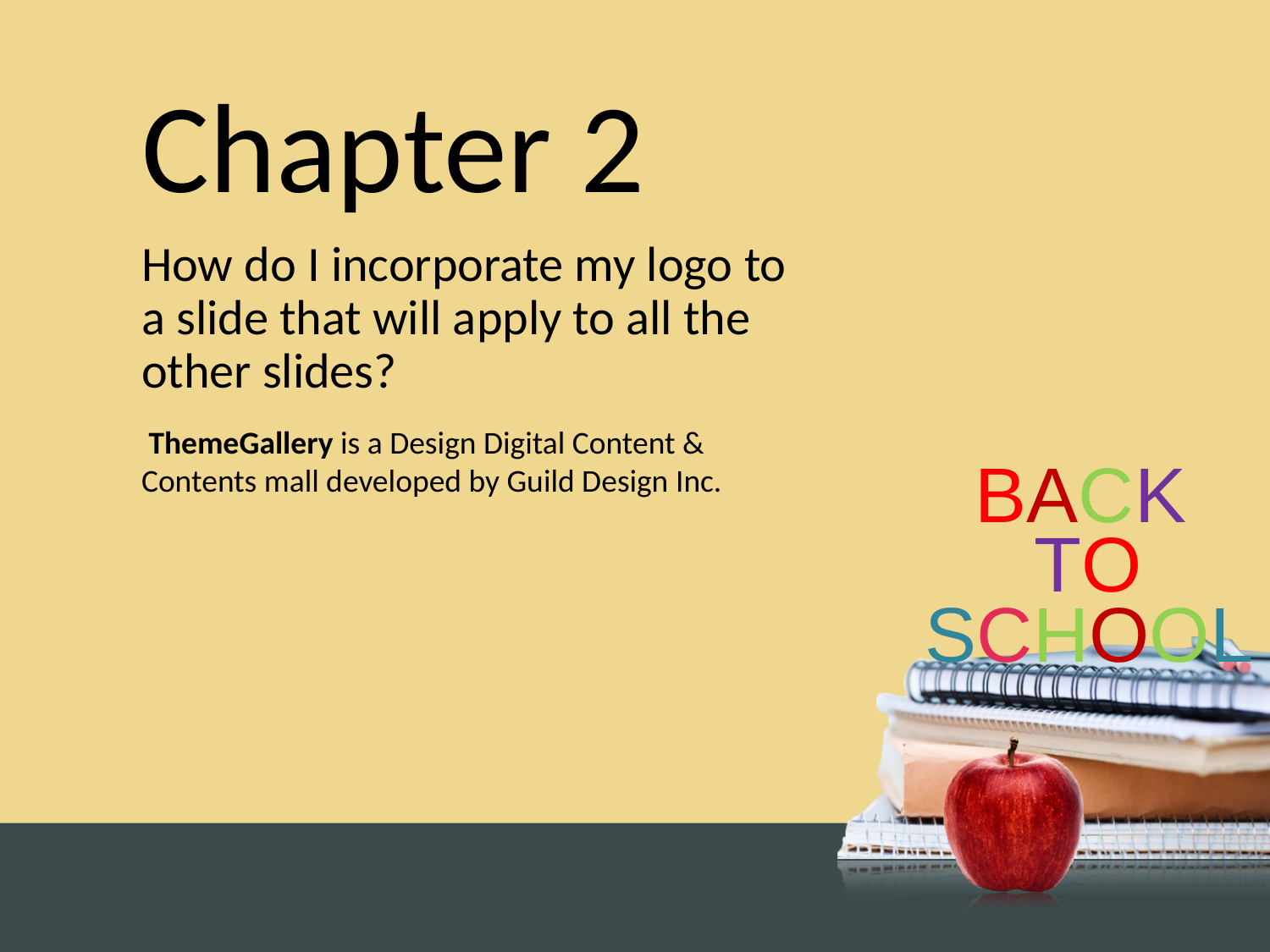

Chapter 2

How do I incorporate my logo to a slide that will apply to all the other slides?
 ThemeGallery is a Design Digital Content & Contents mall developed by Guild Design Inc.